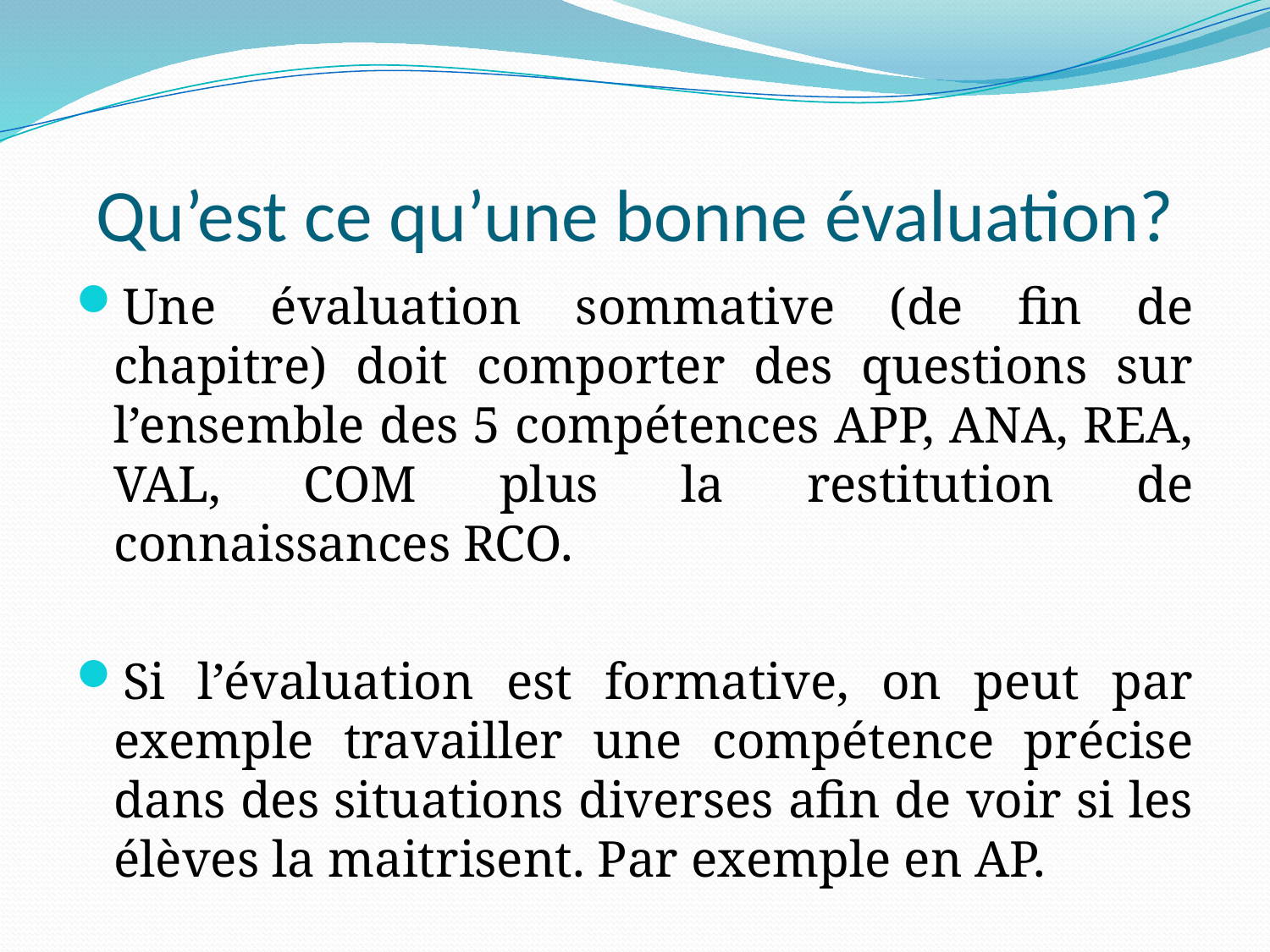

# Qu’est ce qu’une bonne évaluation?
Une évaluation sommative (de fin de chapitre) doit comporter des questions sur l’ensemble des 5 compétences APP, ANA, REA, VAL, COM plus la restitution de connaissances RCO.

Si l’évaluation est formative, on peut par exemple travailler une compétence précise dans des situations diverses afin de voir si les élèves la maitrisent. Par exemple en AP.